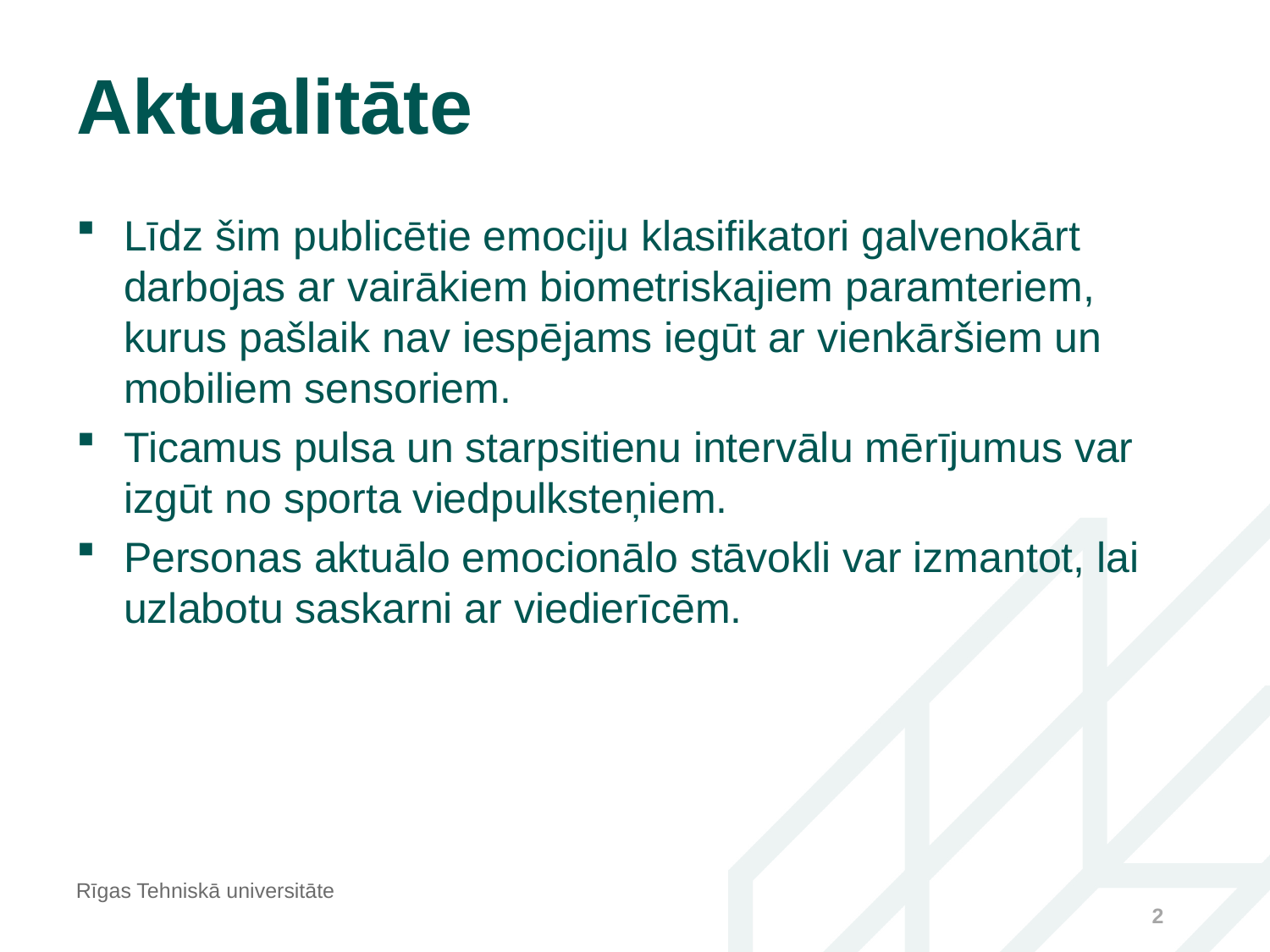

# Aktualitāte
Līdz šim publicētie emociju klasifikatori galvenokārt darbojas ar vairākiem biometriskajiem paramteriem, kurus pašlaik nav iespējams iegūt ar vienkāršiem un mobiliem sensoriem.
Ticamus pulsa un starpsitienu intervālu mērījumus var izgūt no sporta viedpulksteņiem.
Personas aktuālo emocionālo stāvokli var izmantot, lai uzlabotu saskarni ar viedierīcēm.
Rīgas Tehniskā universitāte